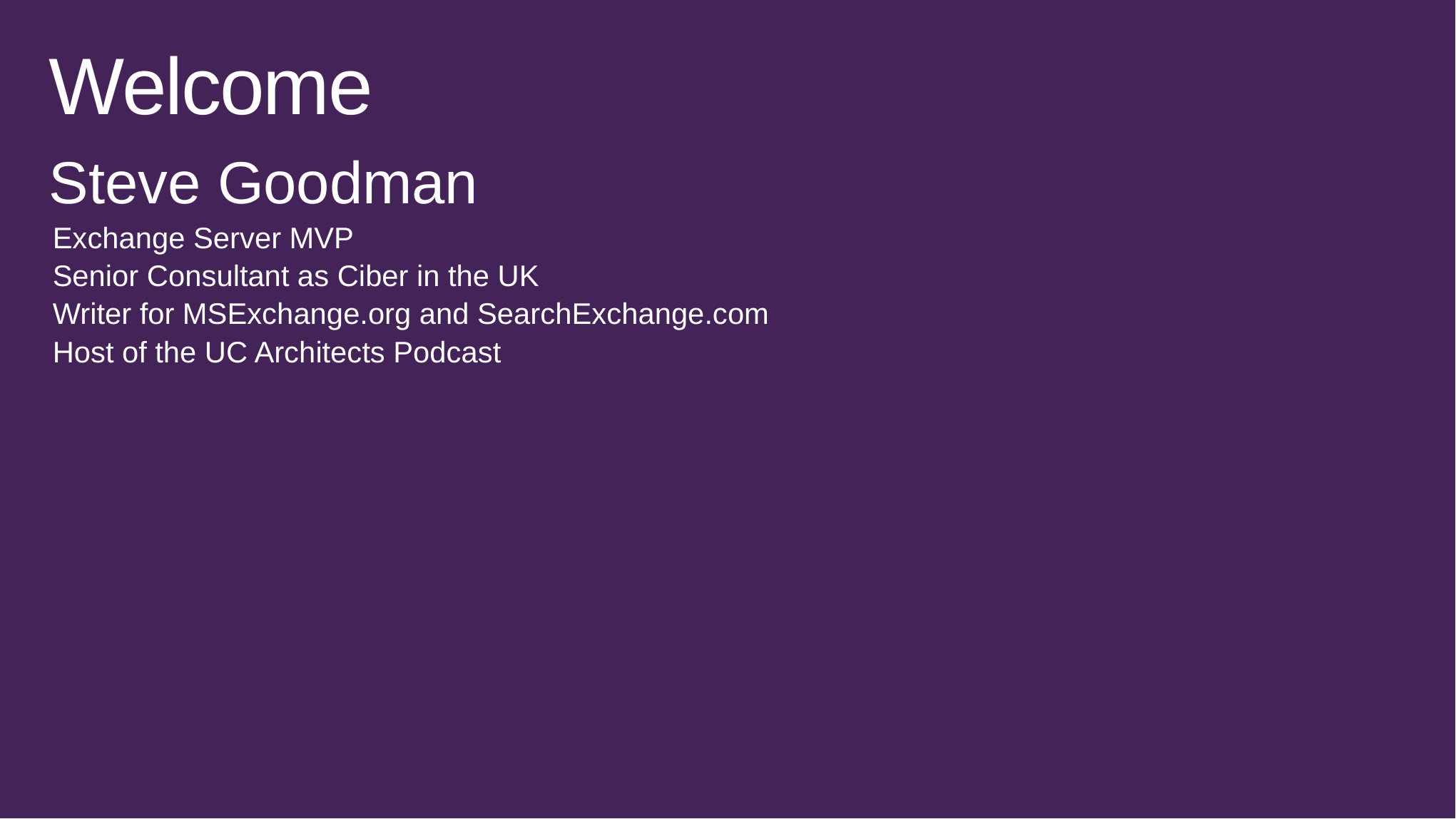

# Welcome
Steve Goodman
Exchange Server MVP
Senior Consultant as Ciber in the UK
Writer for MSExchange.org and SearchExchange.com
Host of the UC Architects Podcast